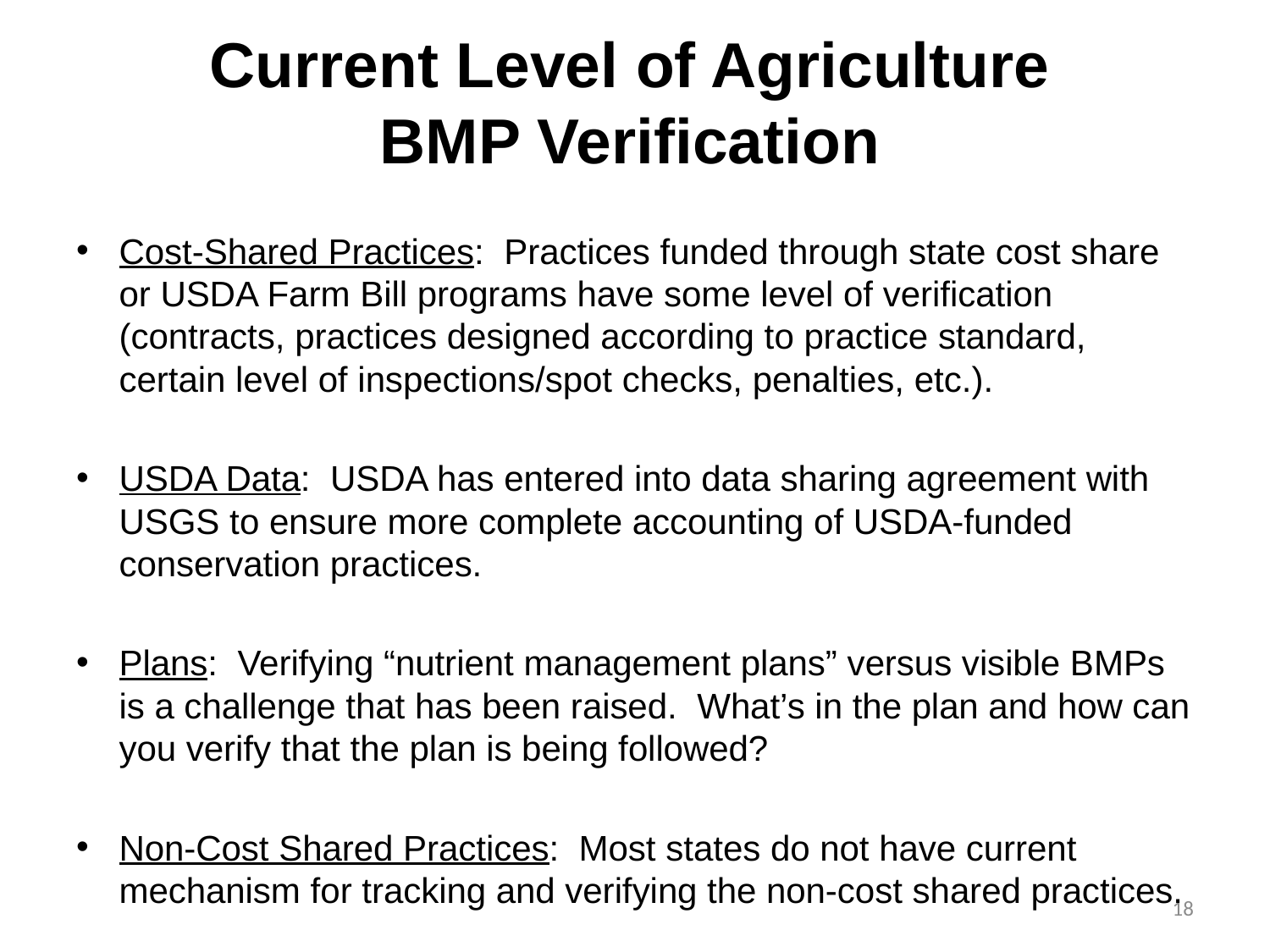

# Current Level of Agriculture BMP Verification
Cost-Shared Practices:  Practices funded through state cost share or USDA Farm Bill programs have some level of verification (contracts, practices designed according to practice standard, certain level of inspections/spot checks, penalties, etc.).

USDA Data:  USDA has entered into data sharing agreement with USGS to ensure more complete accounting of USDA-funded conservation practices.

Plans:  Verifying “nutrient management plans” versus visible BMPs is a challenge that has been raised.  What’s in the plan and how can you verify that the plan is being followed?

Non-Cost Shared Practices:  Most states do not have current mechanism for tracking and verifying the non-cost shared practices.

18